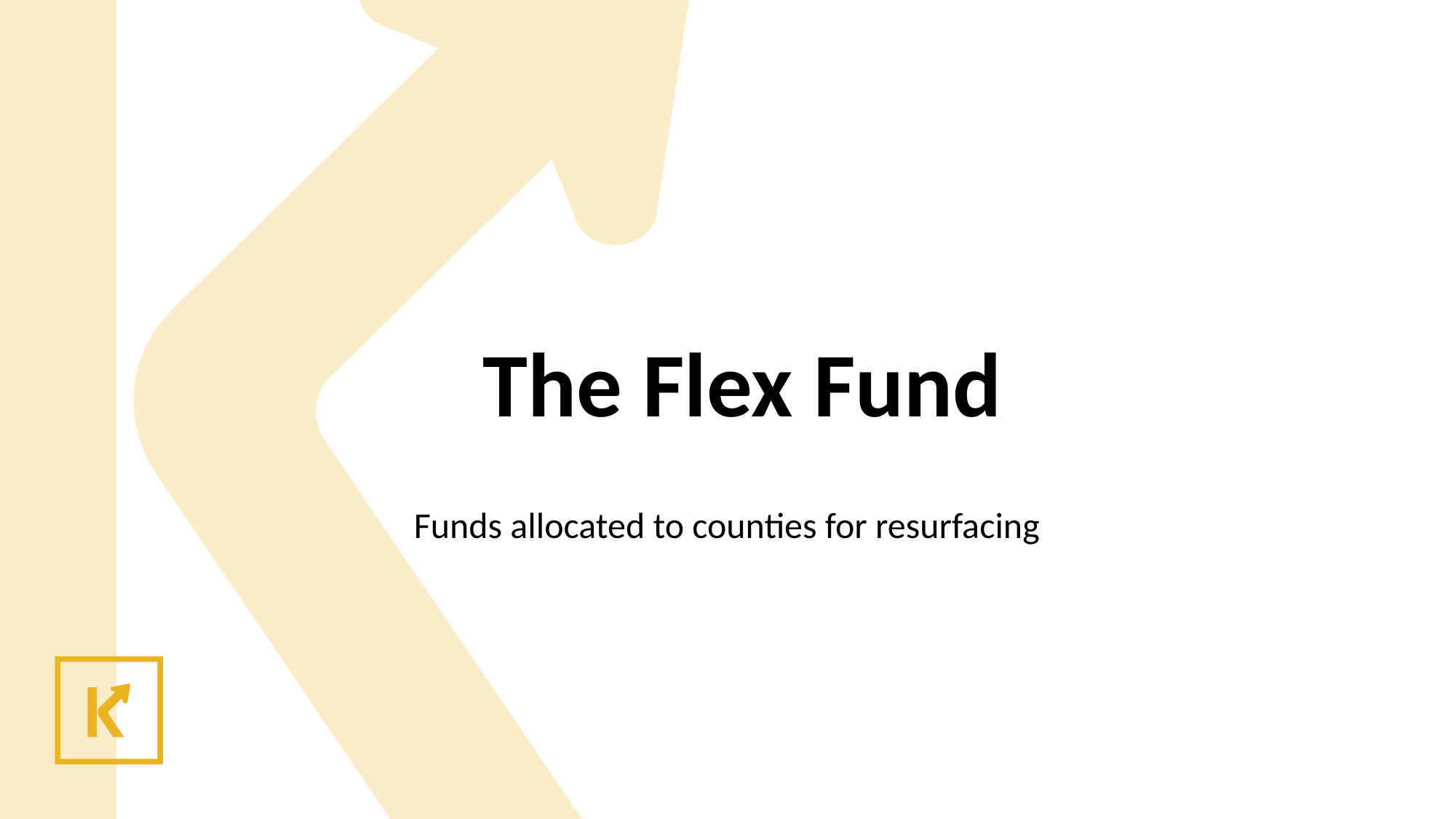

# The Flex Fund
Funds allocated to counties for resurfacing